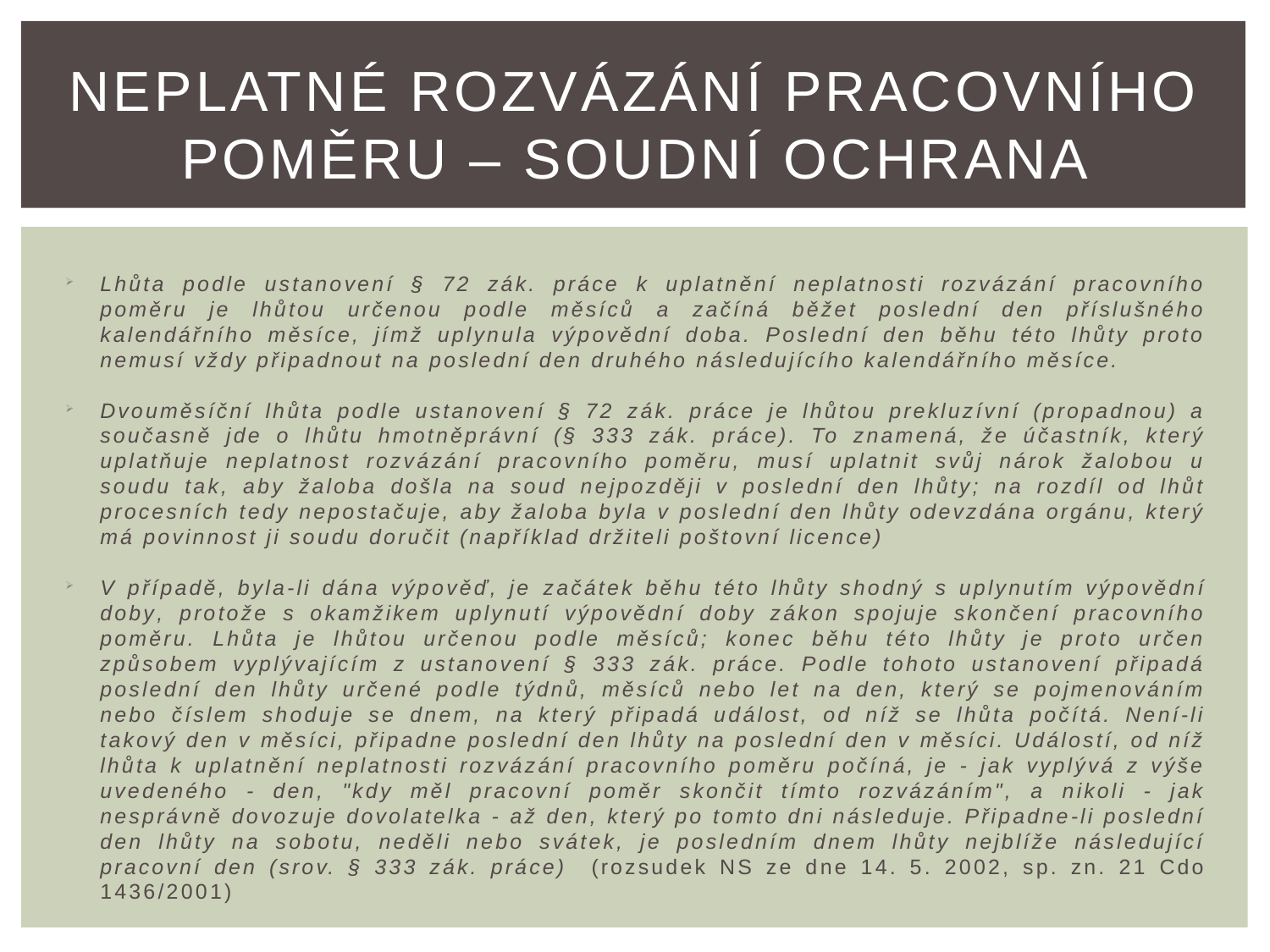

# Neplatné rozvázání pracovního poměru – soudní ochrana

Lhůta podle ustanovení § 72 zák. práce k uplatnění neplatnosti rozvázání pracovního poměru je lhůtou určenou podle měsíců a začíná běžet poslední den příslušného kalendářního měsíce, jímž uplynula výpovědní doba. Poslední den běhu této lhůty proto nemusí vždy připadnout na poslední den druhého následujícího kalendářního měsíce.

Dvouměsíční lhůta podle ustanovení § 72 zák. práce je lhůtou prekluzívní (propadnou) a současně jde o lhůtu hmotněprávní (§ 333 zák. práce). To znamená, že účastník, který uplatňuje neplatnost rozvázání pracovního poměru, musí uplatnit svůj nárok žalobou u soudu tak, aby žaloba došla na soud nejpozději v poslední den lhůty; na rozdíl od lhůt procesních tedy nepostačuje, aby žaloba byla v poslední den lhůty odevzdána orgánu, který má povinnost ji soudu doručit (například držiteli poštovní licence)

V případě, byla-li dána výpověď, je začátek běhu této lhůty shodný s uplynutím výpovědní doby, protože s okamžikem uplynutí výpovědní doby zákon spojuje skončení pracovního poměru. Lhůta je lhůtou určenou podle měsíců; konec běhu této lhůty je proto určen způsobem vyplývajícím z ustanovení § 333 zák. práce. Podle tohoto ustanovení připadá poslední den lhůty určené podle týdnů, měsíců nebo let na den, který se pojmenováním nebo číslem shoduje se dnem, na který připadá událost, od níž se lhůta počítá. Není-li takový den v měsíci, připadne poslední den lhůty na poslední den v měsíci. Událostí, od níž lhůta k uplatnění neplatnosti rozvázání pracovního poměru počíná, je - jak vyplývá z výše uvedeného - den, "kdy měl pracovní poměr skončit tímto rozvázáním", a nikoli - jak nesprávně dovozuje dovolatelka - až den, který po tomto dni následuje. Připadne-li poslední den lhůty na sobotu, neděli nebo svátek, je posledním dnem lhůty nejblíže následující pracovní den (srov. § 333 zák. práce)  (rozsudek NS ze dne 14. 5. 2002, sp. zn. 21 Cdo 1436/2001)